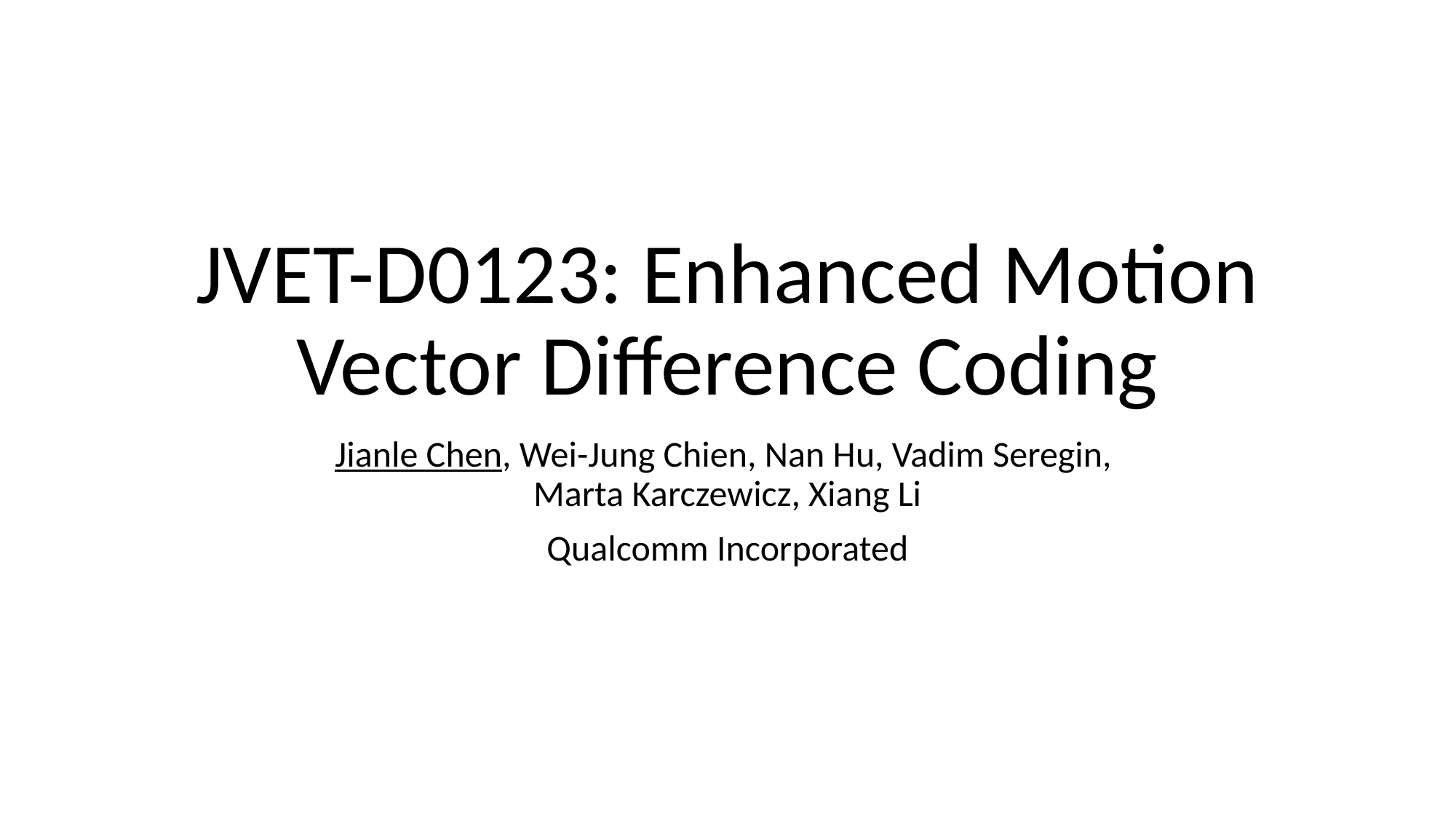

# JVET-D0123: Enhanced Motion Vector Difference Coding
Jianle Chen, Wei-Jung Chien, Nan Hu, Vadim Seregin,
Marta Karczewicz, Xiang Li
Qualcomm Incorporated